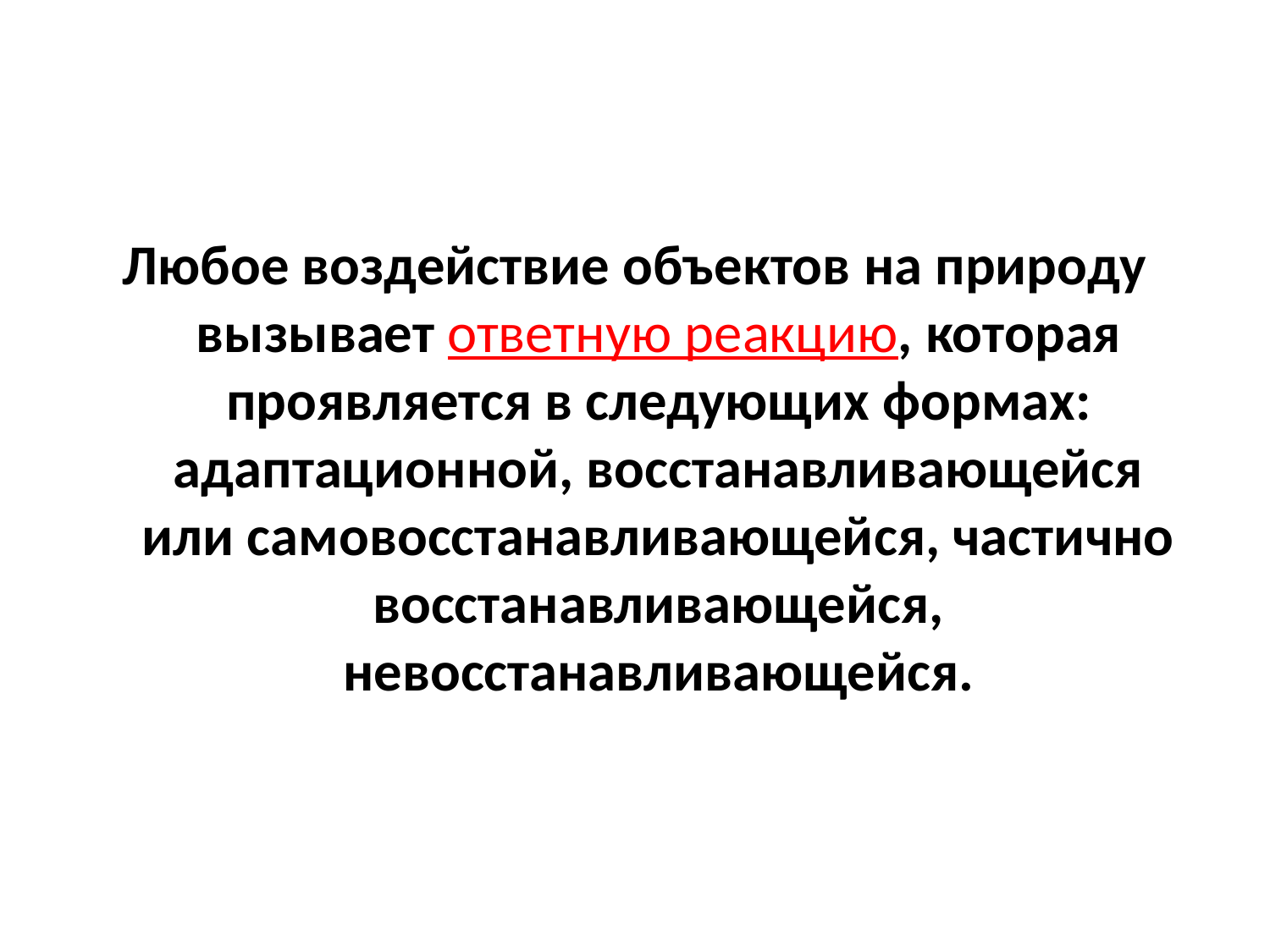

Любое воздействие объектов на природу вызывает ответную реакцию, которая проявляется в следующих формах: адаптационной, восстанавливающейся или самовосстанавливающейся, частично восстанавливающейся, невосстанавливающейся.